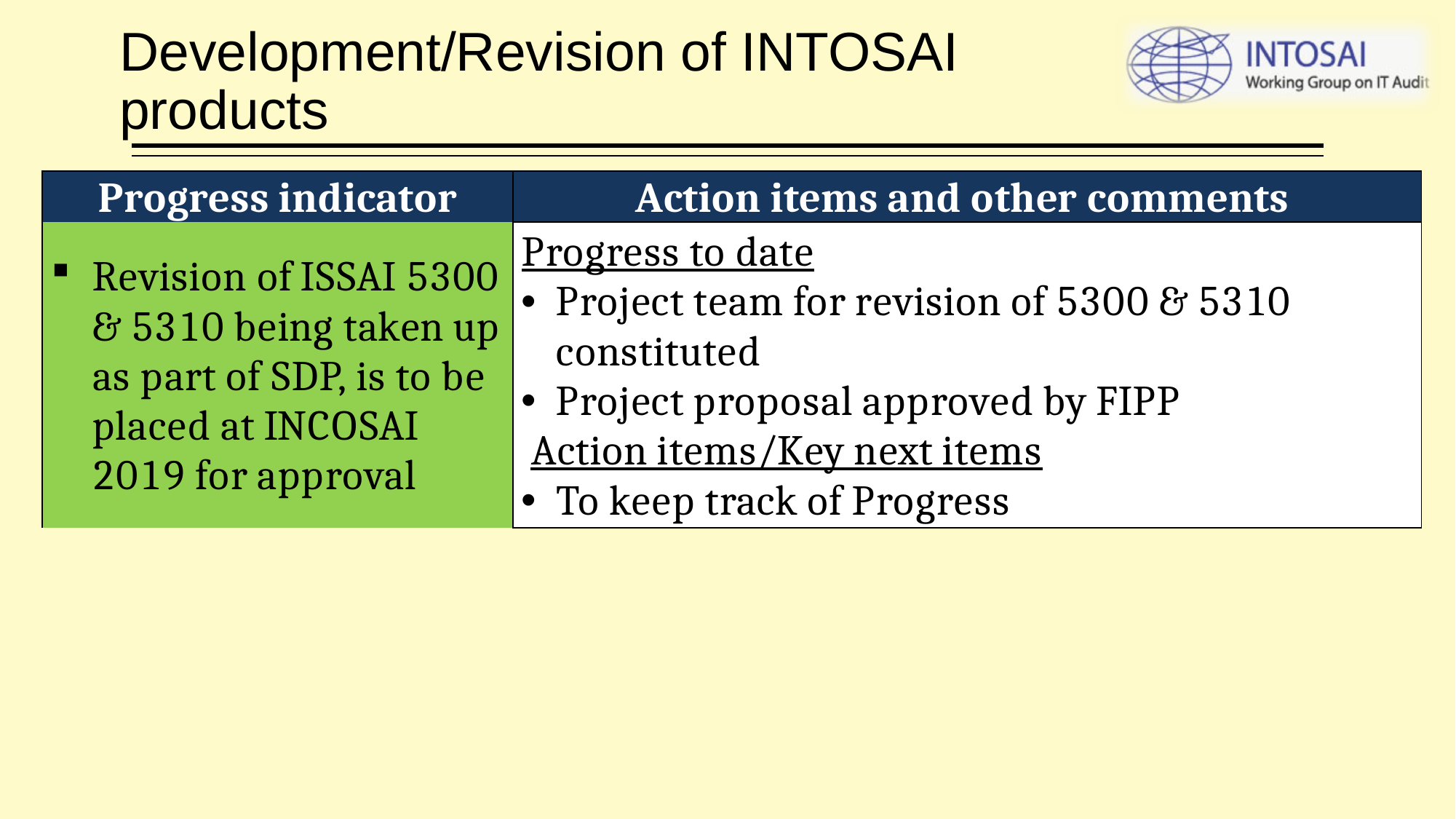

# Development/Revision of INTOSAI products
| Progress indicator | Action items and other comments |
| --- | --- |
| Revision of ISSAI 5300 & 5310 being taken up as part of SDP, is to be placed at INCOSAI 2019 for approval | Progress to date Project team for revision of 5300 & 5310 constituted Project proposal approved by FIPP  Action items/Key next items To keep track of Progress |